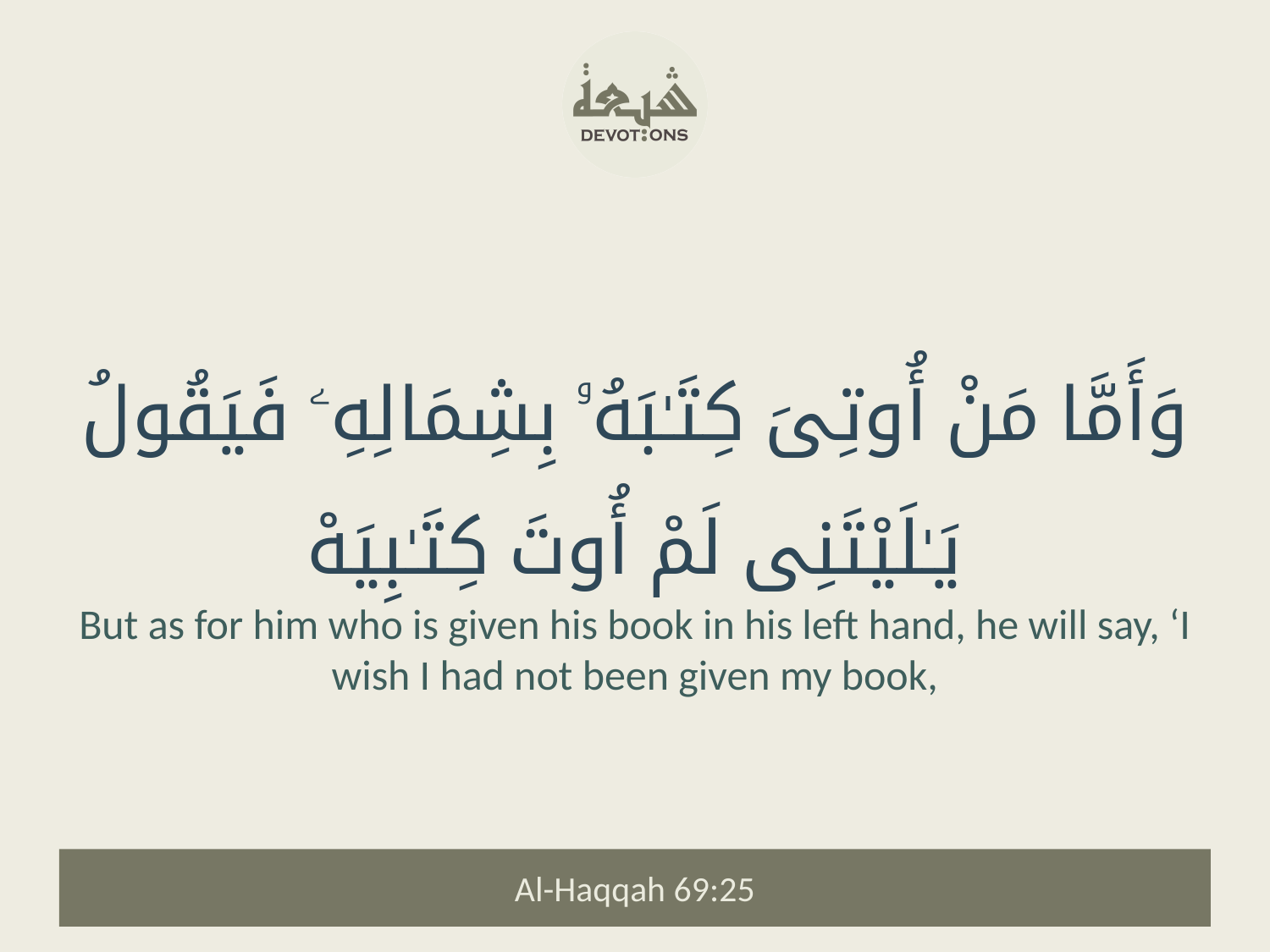

وَأَمَّا مَنْ أُوتِىَ كِتَـٰبَهُۥ بِشِمَالِهِۦ فَيَقُولُ يَـٰلَيْتَنِى لَمْ أُوتَ كِتَـٰبِيَهْ
But as for him who is given his book in his left hand, he will say, ‘I wish I had not been given my book,
Al-Haqqah 69:25